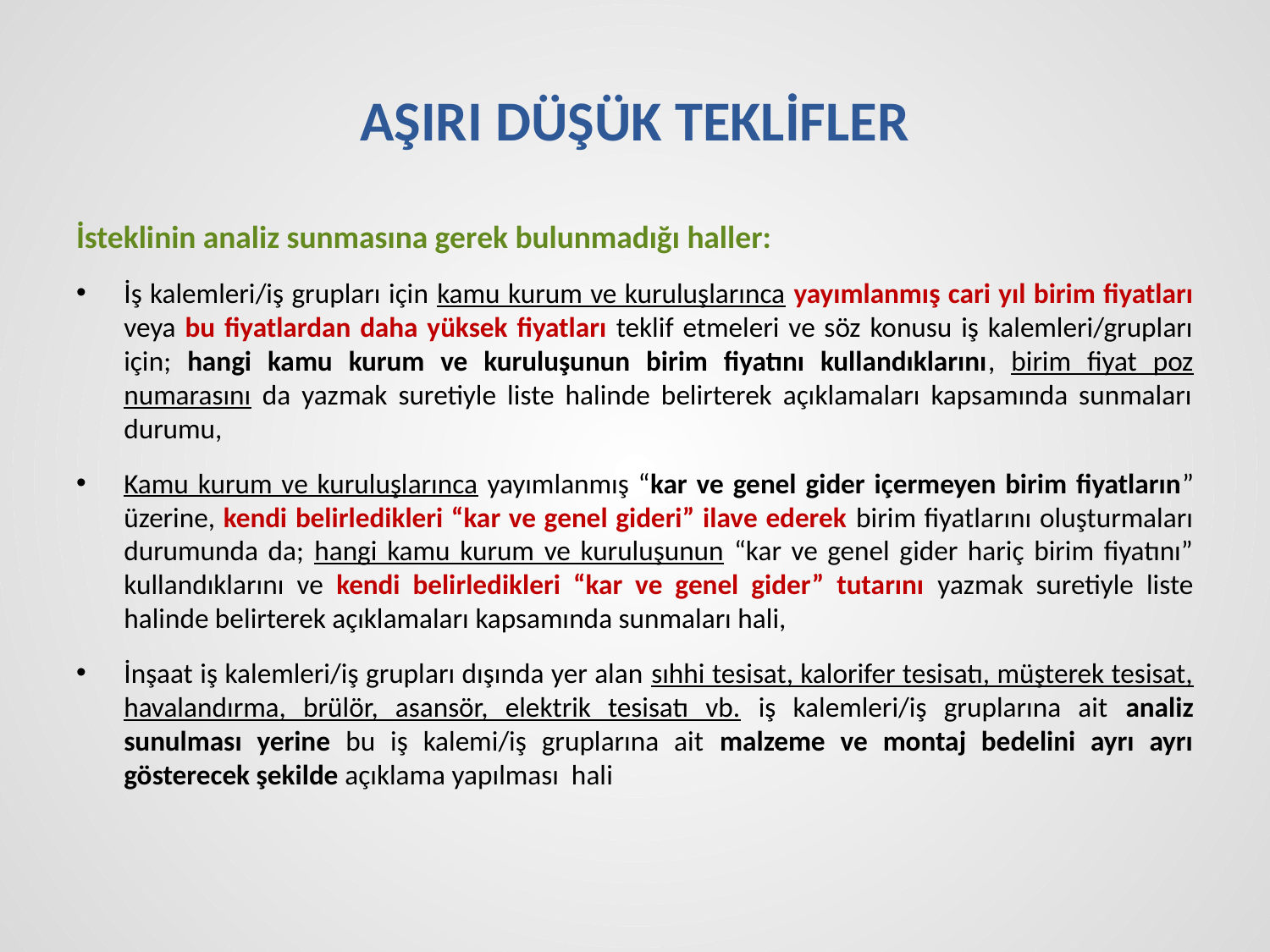

# AŞIRI DÜŞÜK TEKLİFLER
İsteklinin analiz sunmasına gerek bulunmadığı haller:
İş kalemleri/iş grupları için kamu kurum ve kuruluşlarınca yayımlanmış cari yıl birim fiyatları veya bu fiyatlardan daha yüksek fiyatları teklif etmeleri ve söz konusu iş kalemleri/grupları için; hangi kamu kurum ve kuruluşunun birim fiyatını kullandıklarını, birim fiyat poz numarasını da yazmak suretiyle liste halinde belirterek açıklamaları kapsamında sunmaları durumu,
Kamu kurum ve kuruluşlarınca yayımlanmış “kar ve genel gider içermeyen birim fiyatların” üzerine, kendi belirledikleri “kar ve genel gideri” ilave ederek birim fiyatlarını oluşturmaları durumunda da; hangi kamu kurum ve kuruluşunun “kar ve genel gider hariç birim fiyatını” kullandıklarını ve kendi belirledikleri “kar ve genel gider” tutarını yazmak suretiyle liste halinde belirterek açıklamaları kapsamında sunmaları hali,
İnşaat iş kalemleri/iş grupları dışında yer alan sıhhi tesisat, kalorifer tesisatı, müşterek tesisat, havalandırma, brülör, asansör, elektrik tesisatı vb. iş kalemleri/iş gruplarına ait analiz sunulması yerine bu iş kalemi/iş gruplarına ait malzeme ve montaj bedelini ayrı ayrı gösterecek şekilde açıklama yapılması  hali